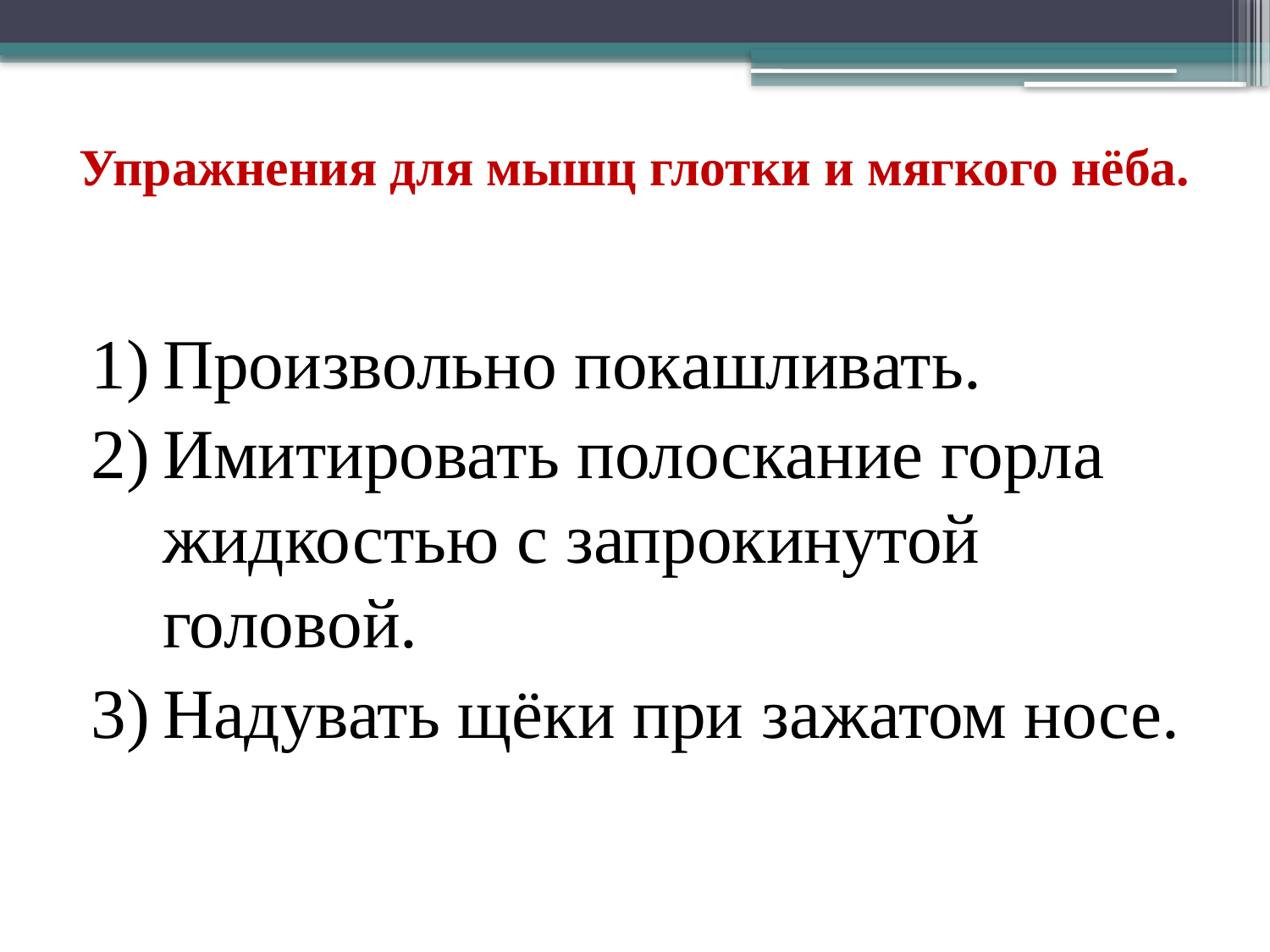

# Упражнения для мышц глотки и мягкого нёба.
Произвольно покашливать.
Имитировать полоскание горла жидкостью с запрокинутой головой.
Надувать щёки при зажатом носе.